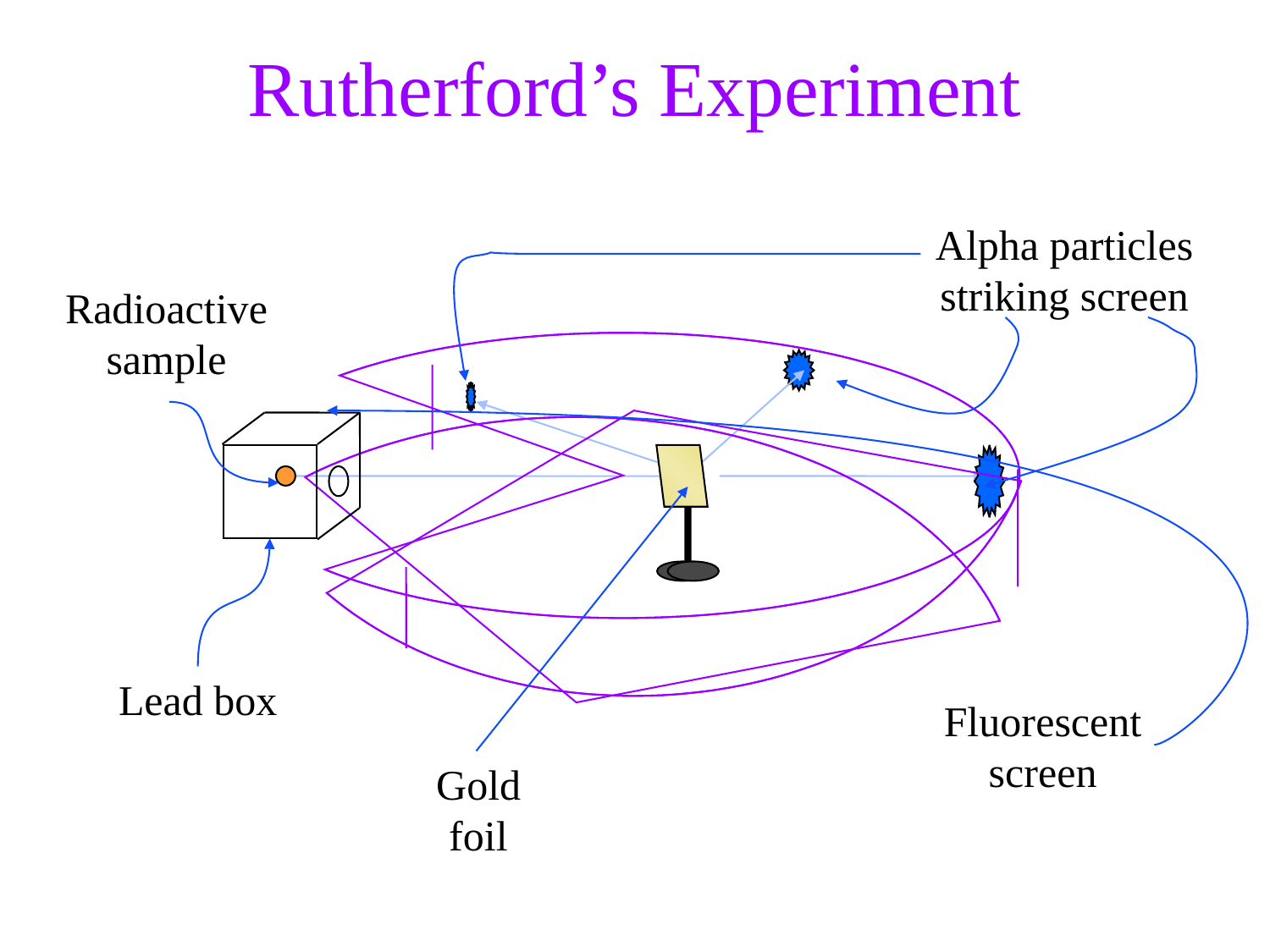

Rutherford’s Experiment
Alpha particles
striking screen

Radioactive
sample

Lead box
Fluorescent
screen
Gold
foil